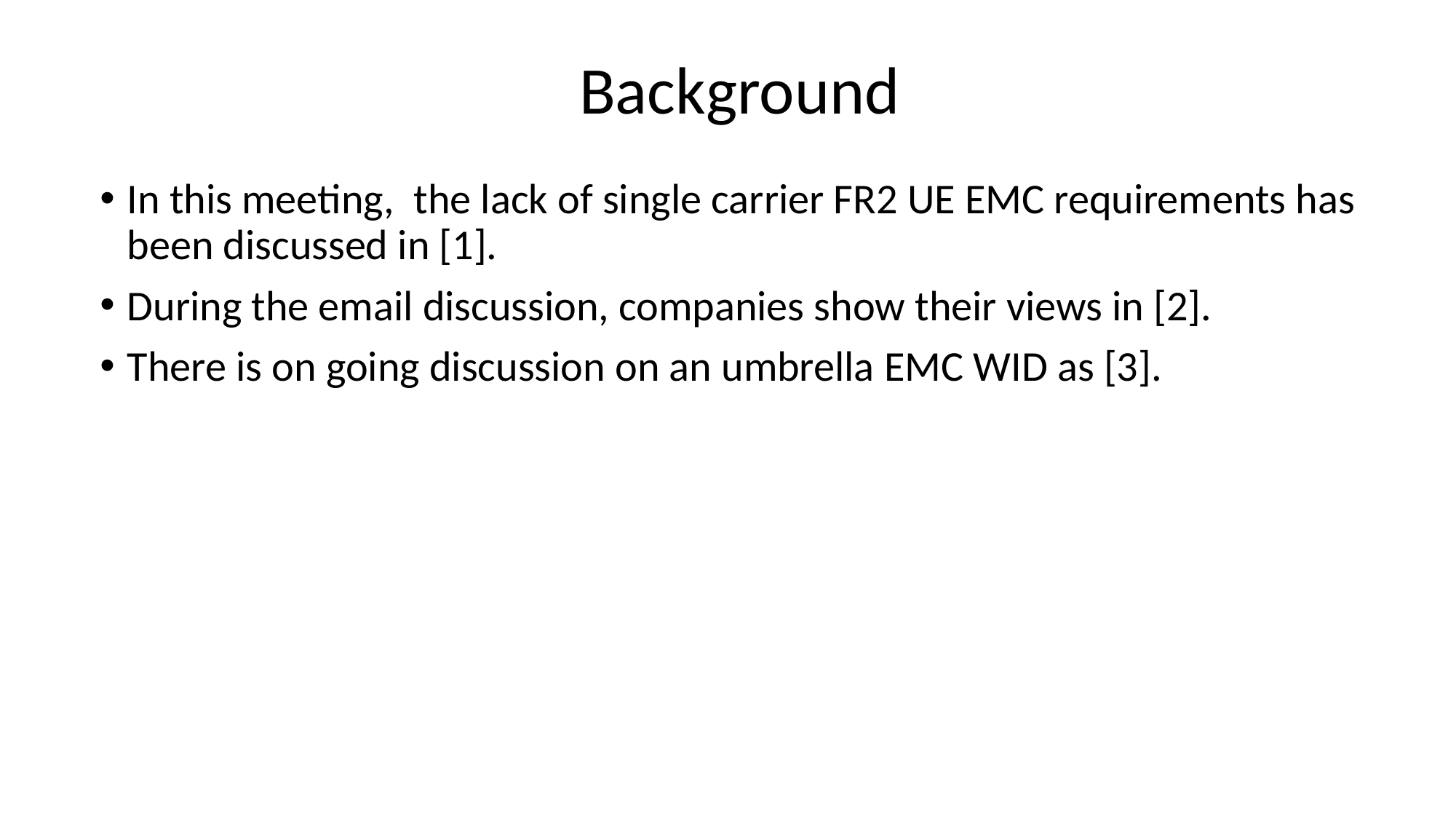

# Background
In this meeting,  the lack of single carrier FR2 UE EMC requirements has been discussed in [1].
During the email discussion, companies show their views in [2].
There is on going discussion on an umbrella EMC WID as [3].